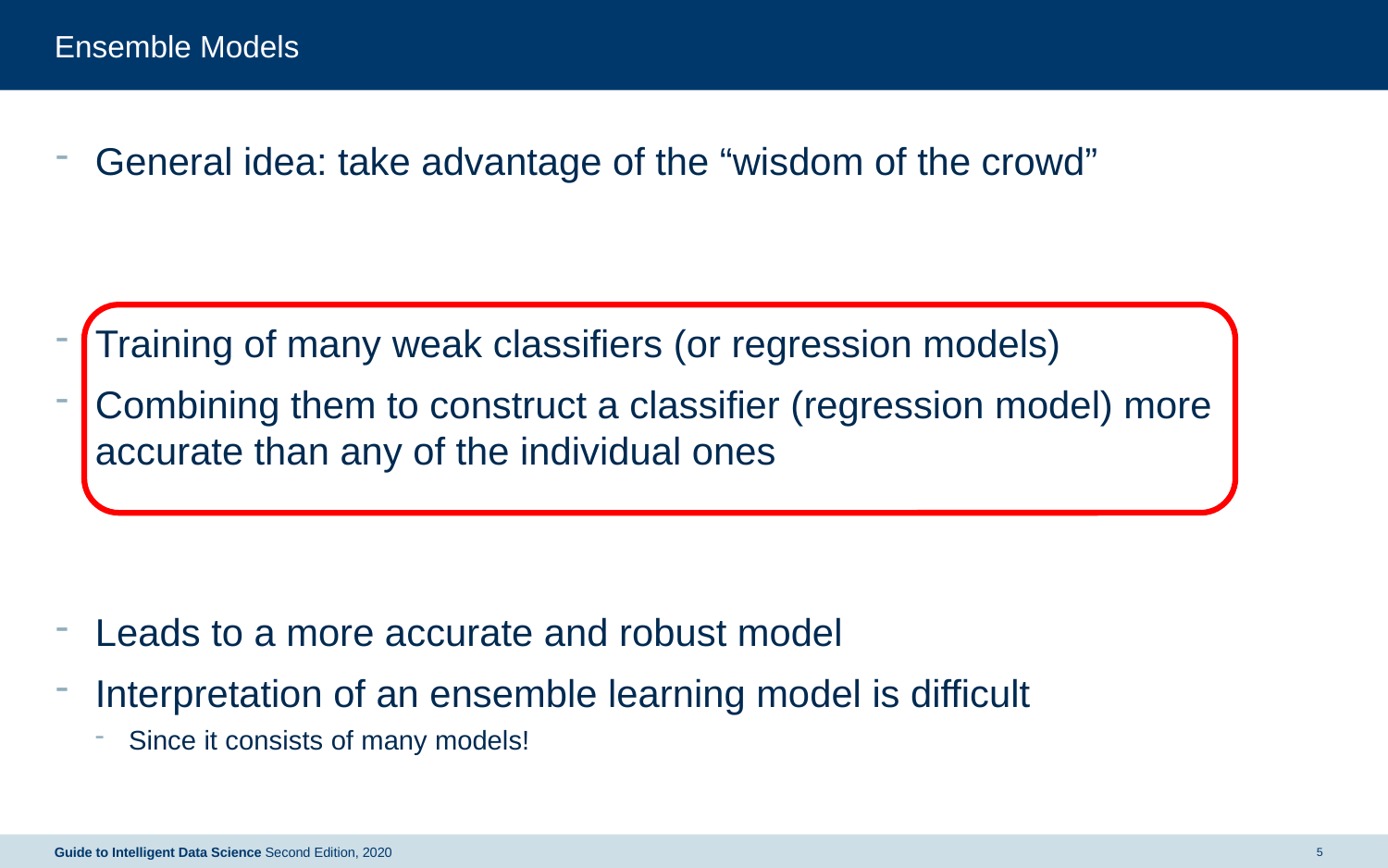

# Ensemble Models
General idea: take advantage of the “wisdom of the crowd”

Training of many weak classifiers (or regression models)
Combining them to construct a classifier (regression model) more accurate than any of the individual ones

Leads to a more accurate and robust model
Interpretation of an ensemble learning model is difficult
Since it consists of many models!

Guide to Intelligent Data Science Second Edition, 2020
5